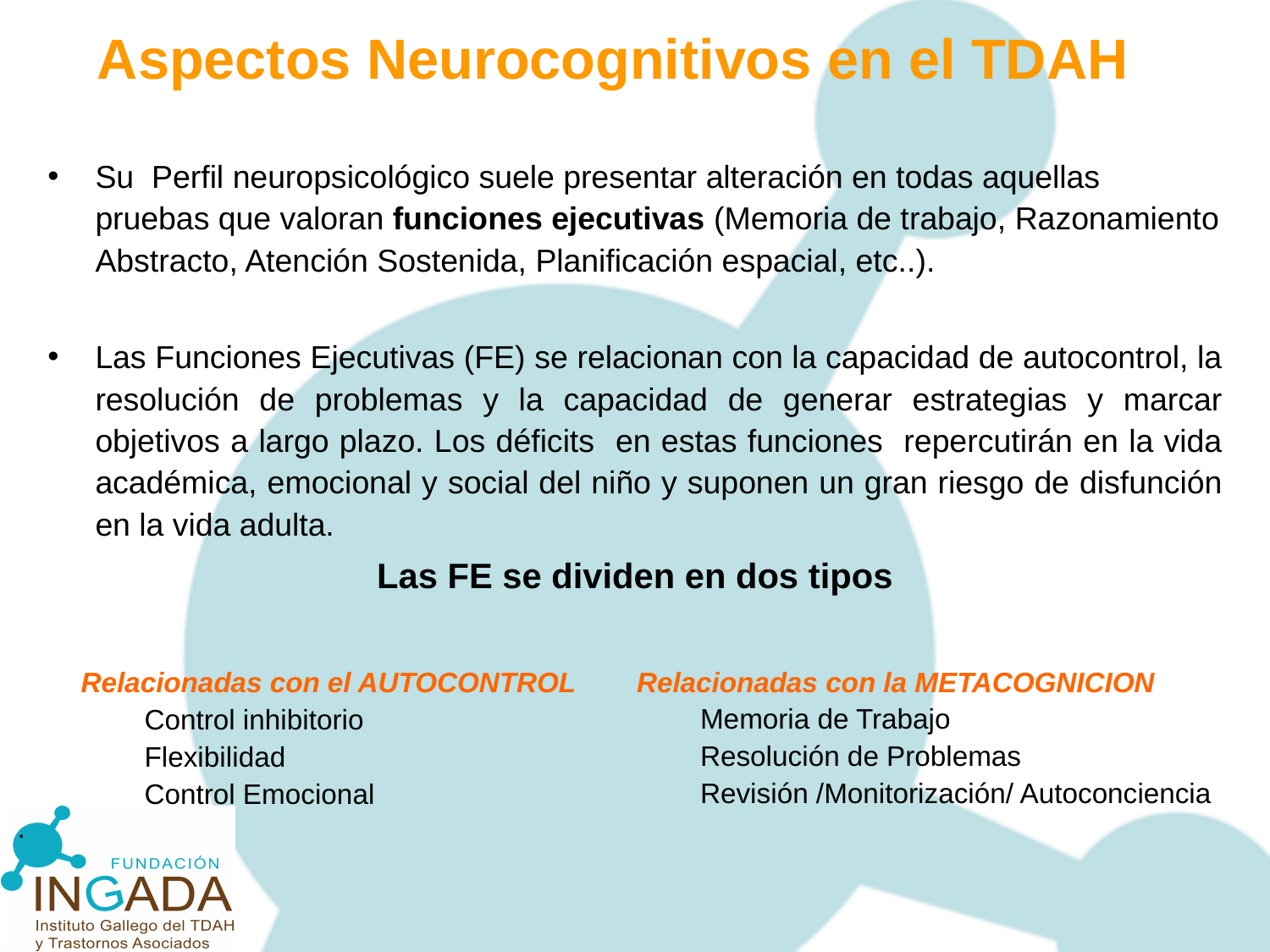

Aspectos Neurocognitivos en el TDAH

Su  Perfil neuropsicológico suele presentar alteración en todas aquellas pruebas que valoran funciones ejecutivas (Memoria de trabajo, Razonamiento Abstracto, Atención Sostenida, Planificación espacial, etc..).

Las Funciones Ejecutivas (FE) se relacionan con la capacidad de autocontrol, la resolución de problemas y la capacidad de generar estrategias y marcar objetivos a largo plazo. Los déficits  en estas funciones  repercutirán en la vida académica, emocional y social del niño y suponen un gran riesgo de disfunción en la vida adulta.
Las FE se dividen en dos tipos

Relacionadas con la METACOGNICION
Memoria de Trabajo
Resolución de Problemas
Revisión /Monitorización/ Autoconciencia
Relacionadas con el AUTOCONTROL
Control inhibitorio
Flexibilidad
Control Emocional
.